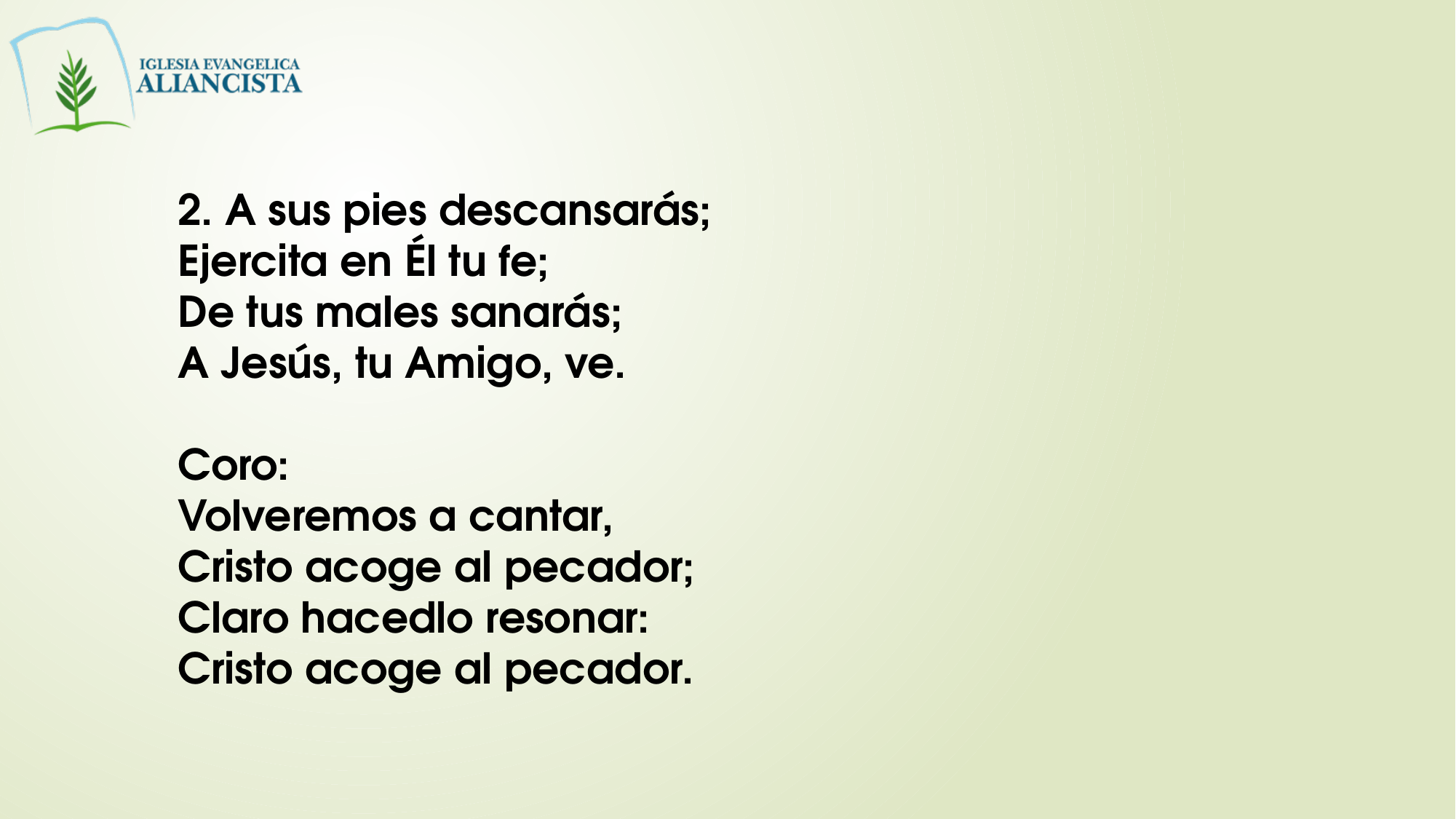

2. A sus pies descansarás;
Ejercita en Él tu fe;
De tus males sanarás;
A Jesús, tu Amigo, ve.

Coro:
Volveremos a cantar,
Cristo acoge al pecador;
Claro hacedlo resonar:
Cristo acoge al pecador.